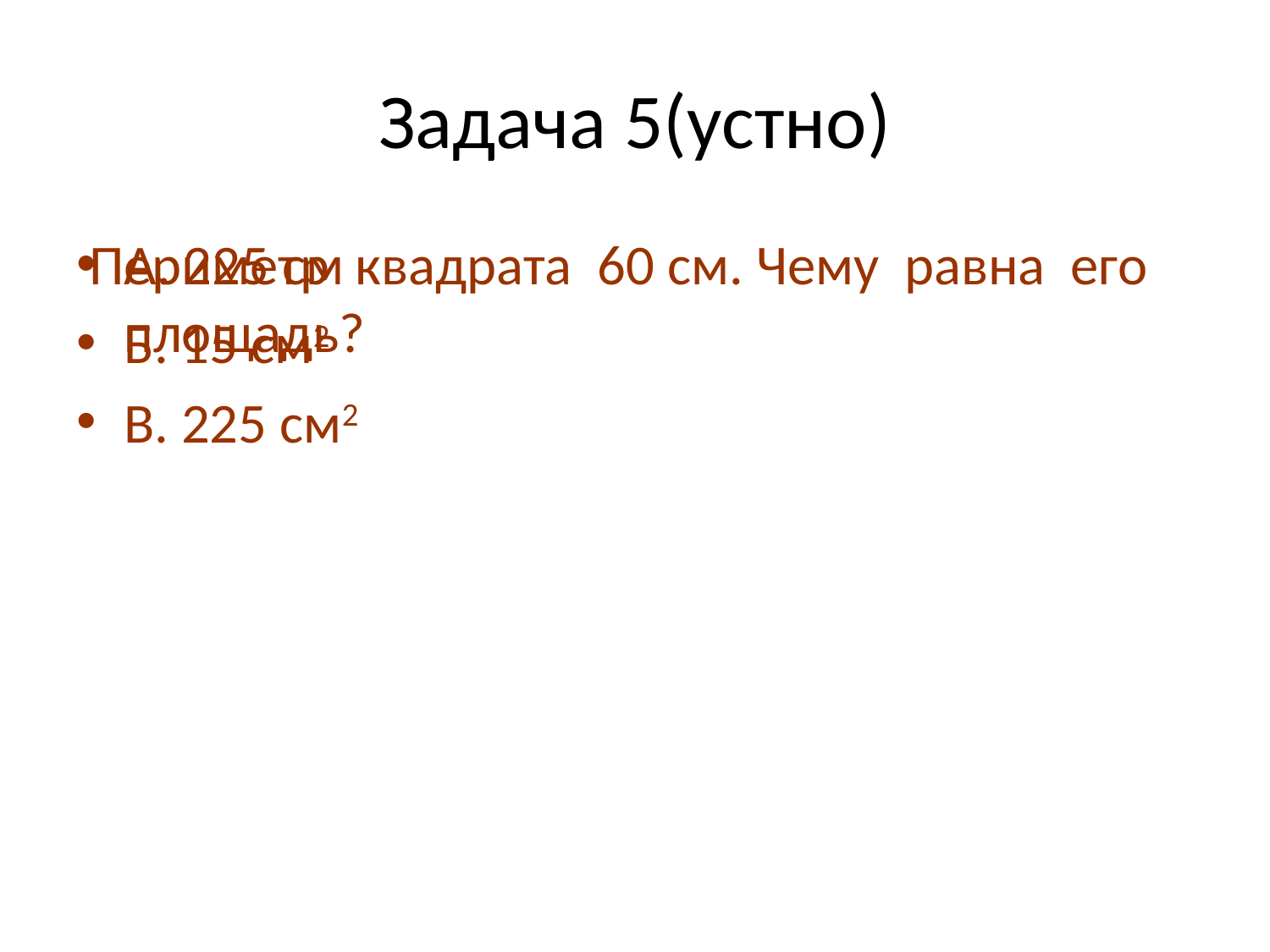

# Задача 5(устно)
 Периметр  квадрата  60 см. Чему  равна  его  площадь?
А. 225 см
Б. 15 см2
В. 225 см2